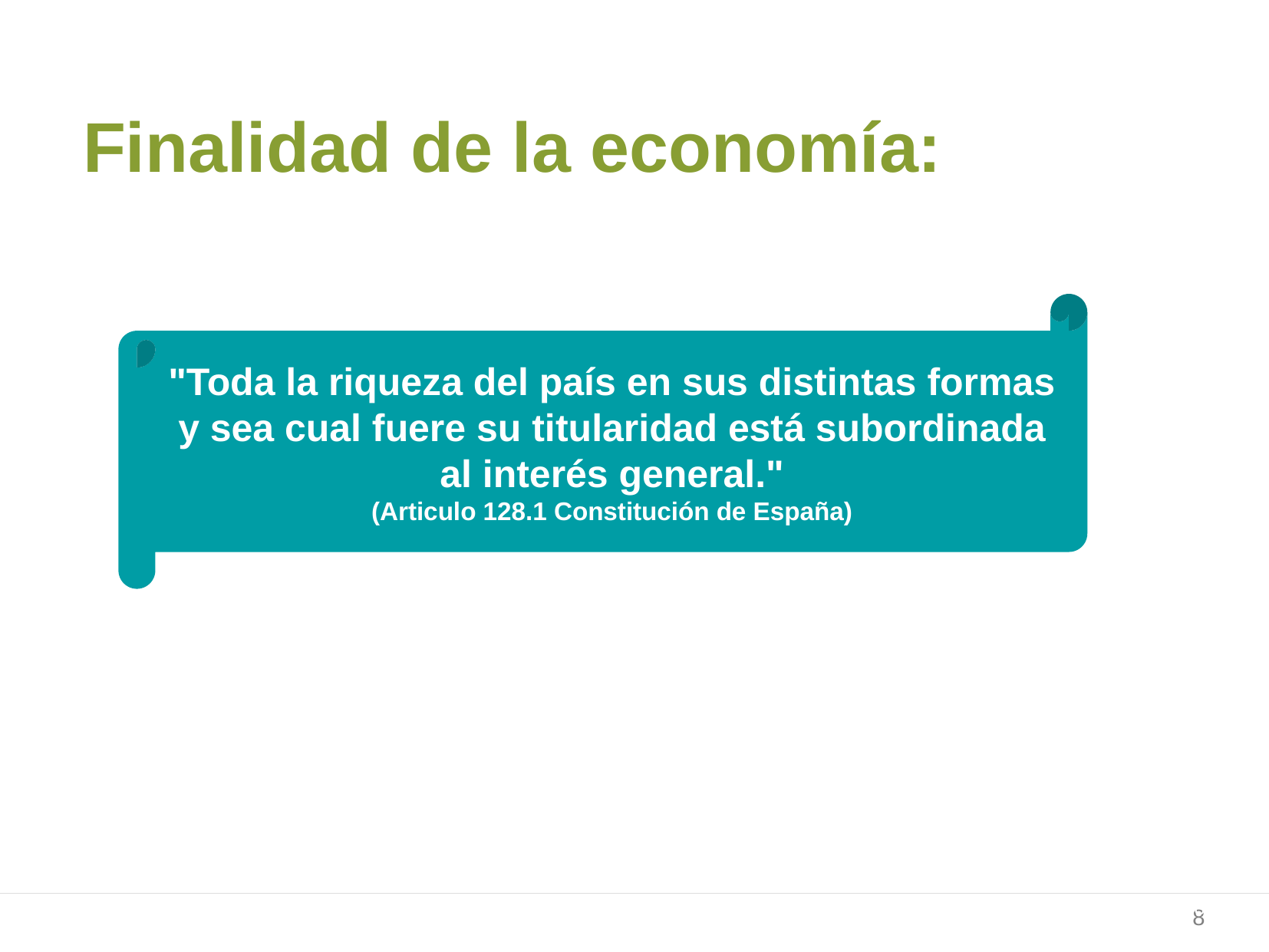

8
# Finalidad de la economía:
"Toda la riqueza del país en sus distintas formas y sea cual fuere su titularidad está subordinada al interés general."
(Articulo 128.1 Constitución de España)
Gemeinwohl-Ökonomie
www.ecogood.org
Folie 8